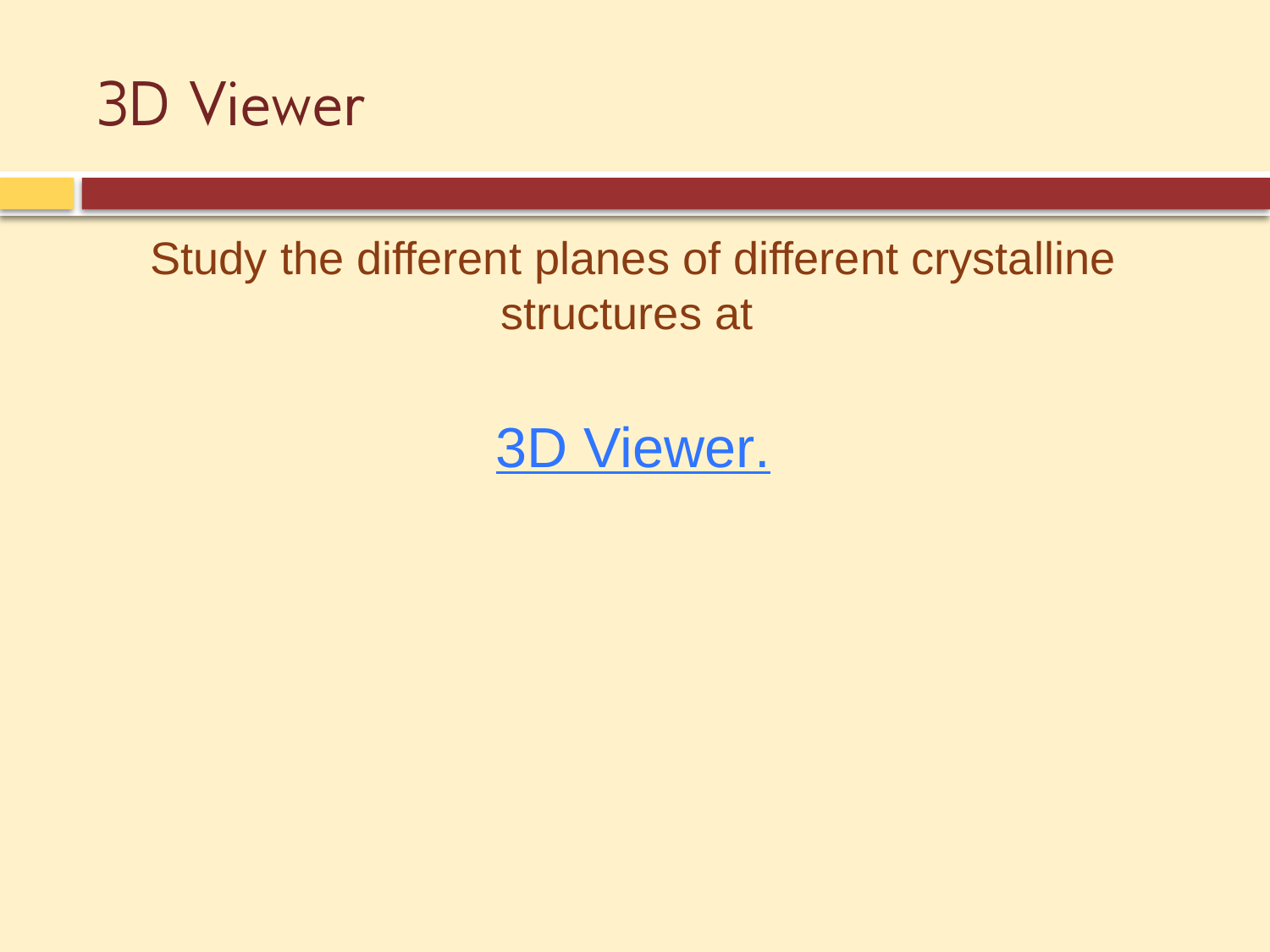

# 3D Viewer
Study the different planes of different crystalline structures at

3D Viewer.